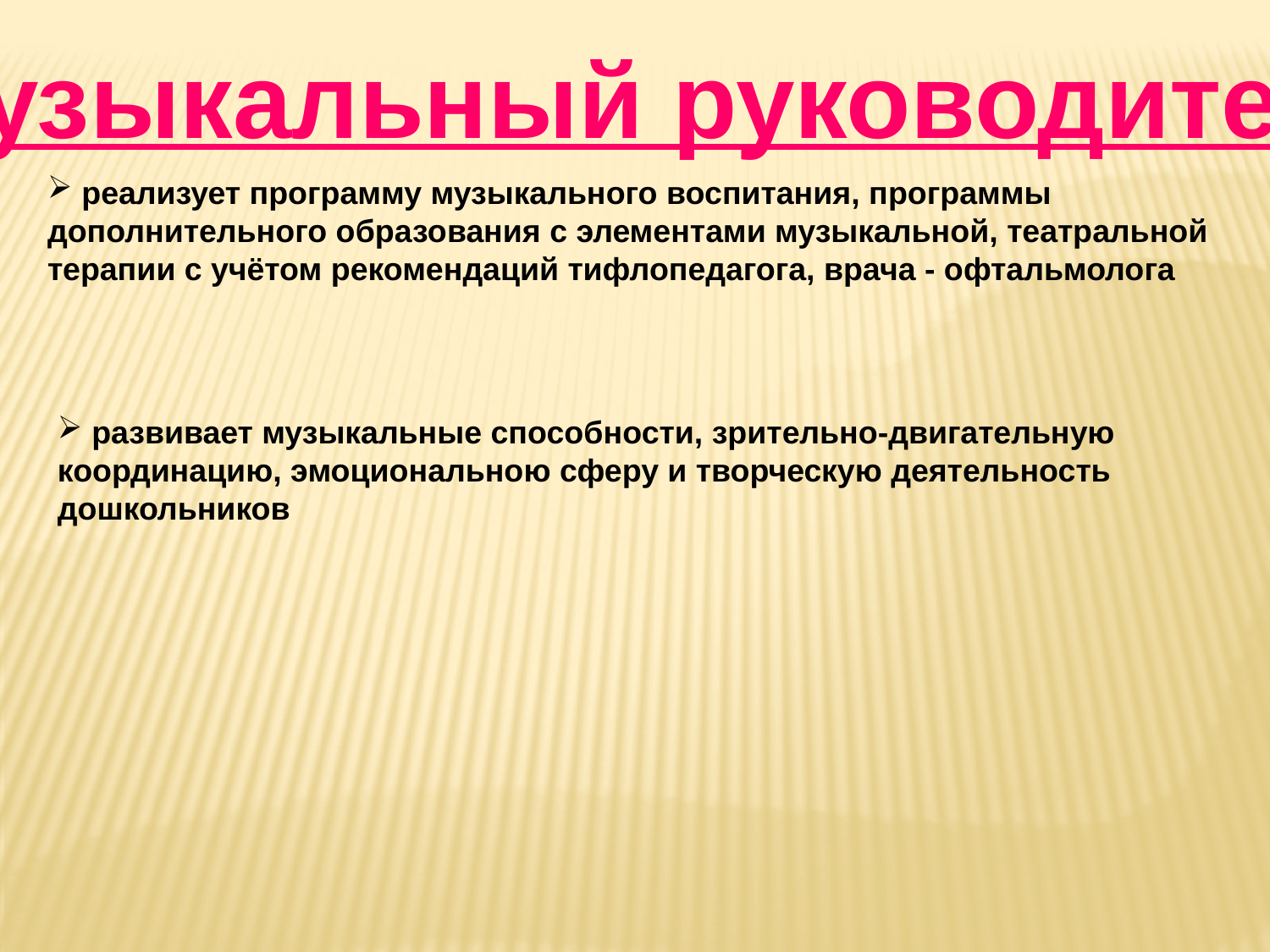

Музыкальный руководитель
 реализует программу музыкального воспитания, программы дополнительного образования с элементами музыкальной, театральной терапии с учётом рекомендаций тифлопедагога, врача - офтальмолога
 развивает музыкальные способности, зрительно-двигательную координацию, эмоциональною сферу и творческую деятельность дошкольников